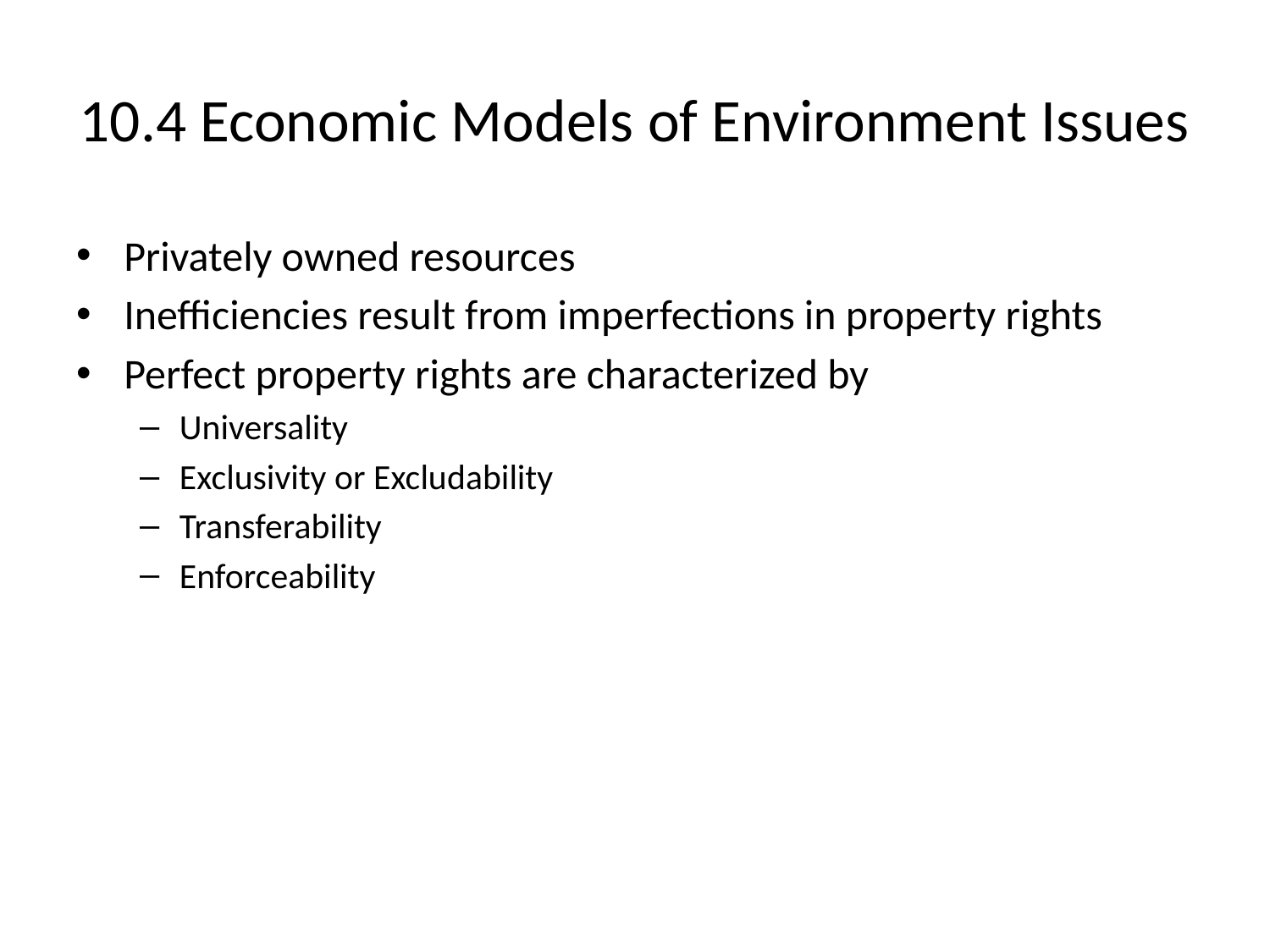

10.4 Economic Models of Environment Issues
Privately owned resources
Inefficiencies result from imperfections in property rights
Perfect property rights are characterized by
Universality
Exclusivity or Excludability
Transferability
Enforceability